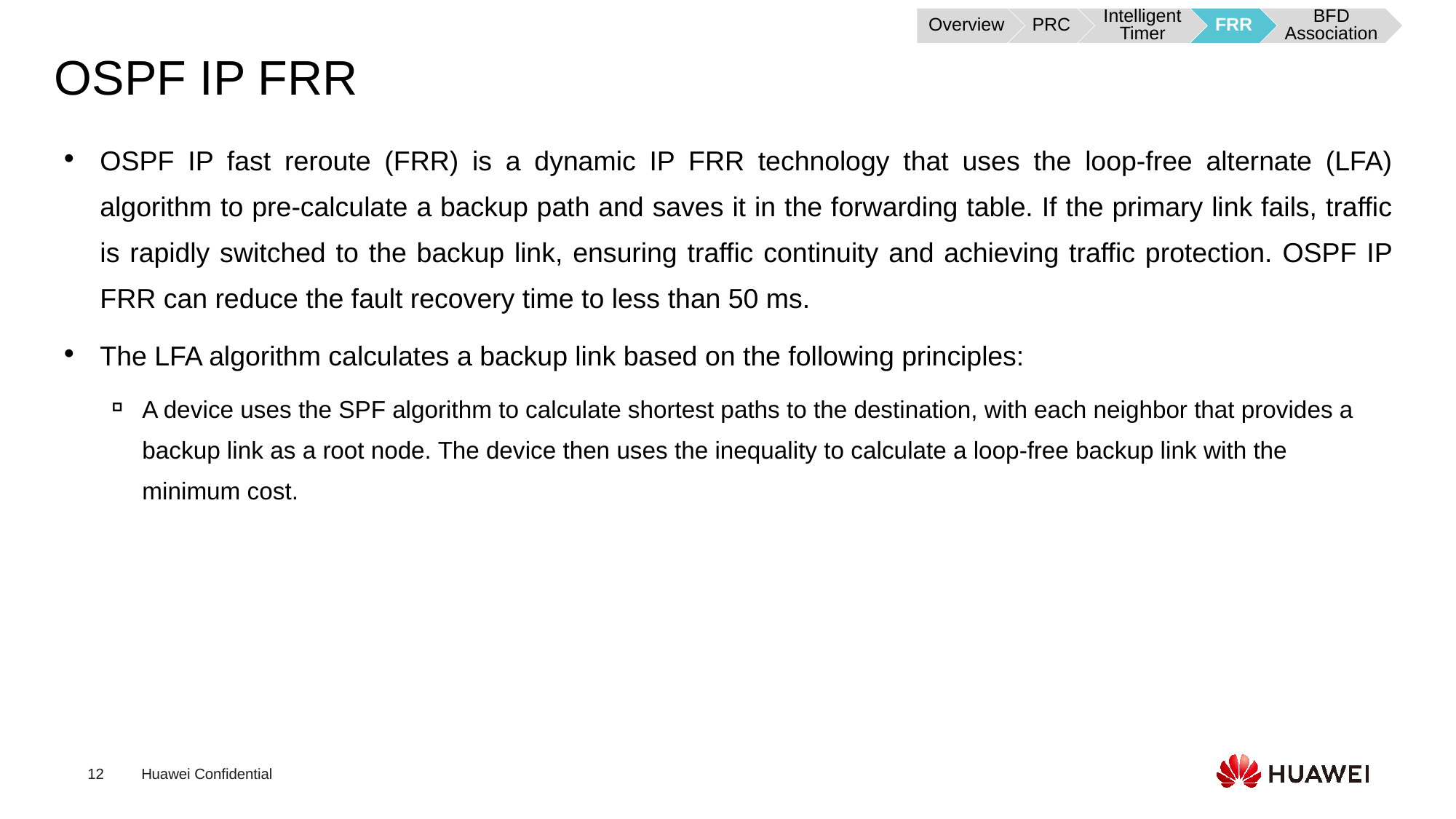

Overview
PRC
Intelligent Timer
FRR
BFD Association
# OSPF IP FRR
OSPF IP fast reroute (FRR) is a dynamic IP FRR technology that uses the loop-free alternate (LFA) algorithm to pre-calculate a backup path and saves it in the forwarding table. If the primary link fails, traffic is rapidly switched to the backup link, ensuring traffic continuity and achieving traffic protection. OSPF IP FRR can reduce the fault recovery time to less than 50 ms.
The LFA algorithm calculates a backup link based on the following principles:
A device uses the SPF algorithm to calculate shortest paths to the destination, with each neighbor that provides a backup link as a root node. The device then uses the inequality to calculate a loop-free backup link with the minimum cost.